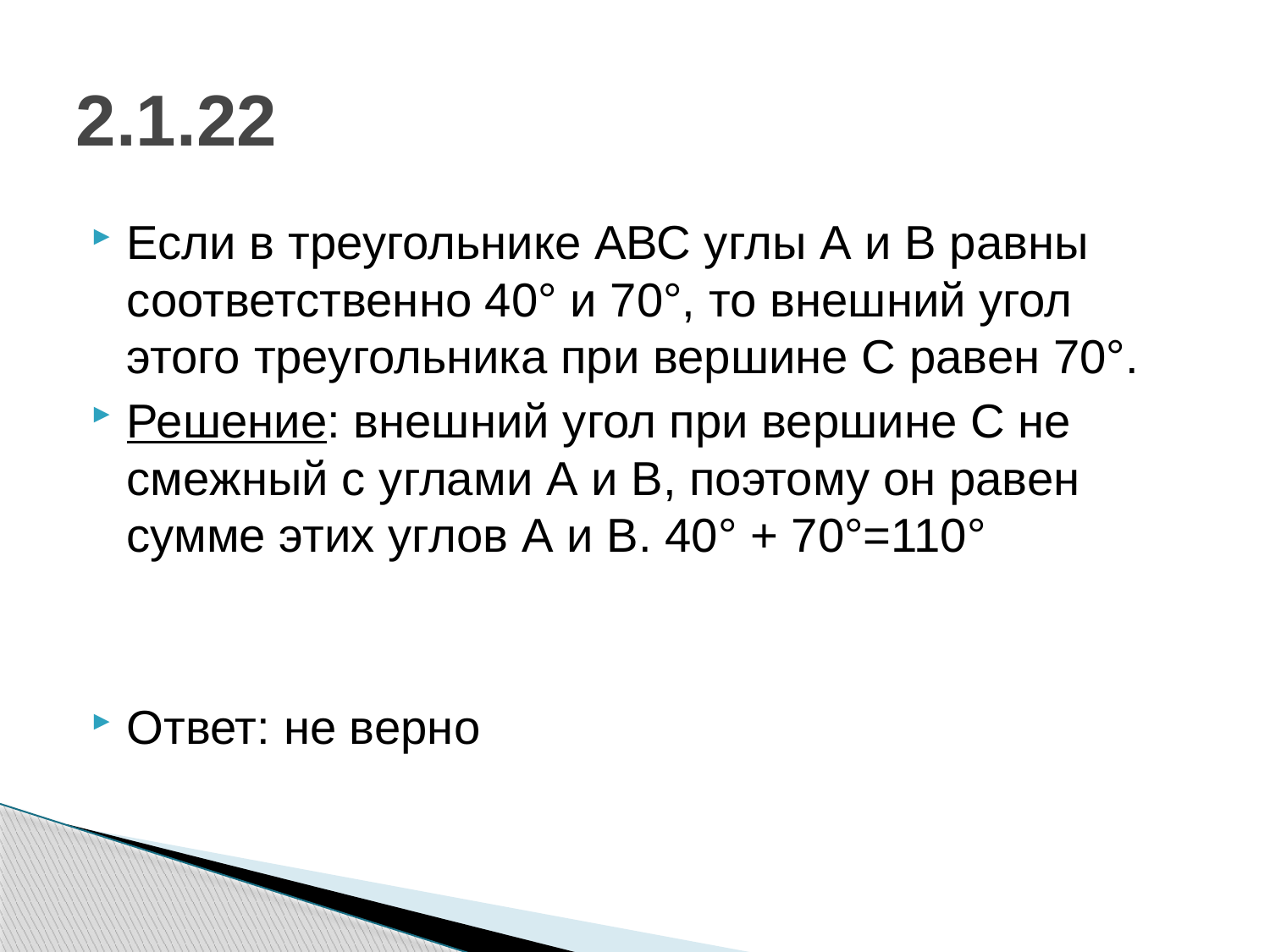

# 2.1.22
Если в треугольнике АВС углы А и В равны соответственно 40° и 70°, то внешний угол этого треугольника при вершине С равен 70°.
Решение: внешний угол при вершине С не смежный с углами А и В, поэтому он равен сумме этих углов А и В. 40° + 70°=110°

Ответ: не верно